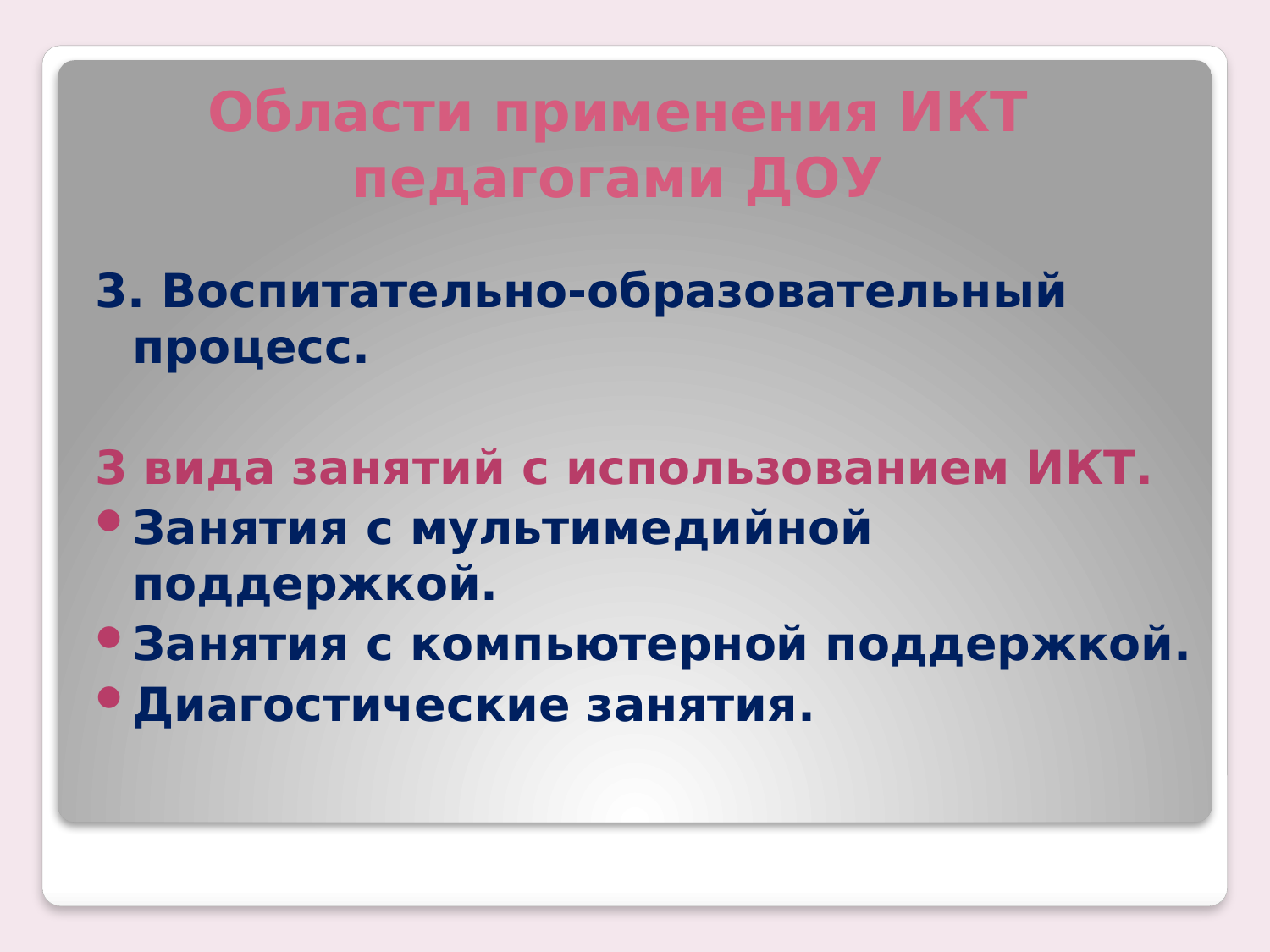

# Области применения ИКТ педагогами ДОУ
3. Воспитательно-образовательный процесс.

3 вида занятий с использованием ИКТ.
Занятия с мультимедийной поддержкой.
Занятия с компьютерной поддержкой.
Диагостические занятия.